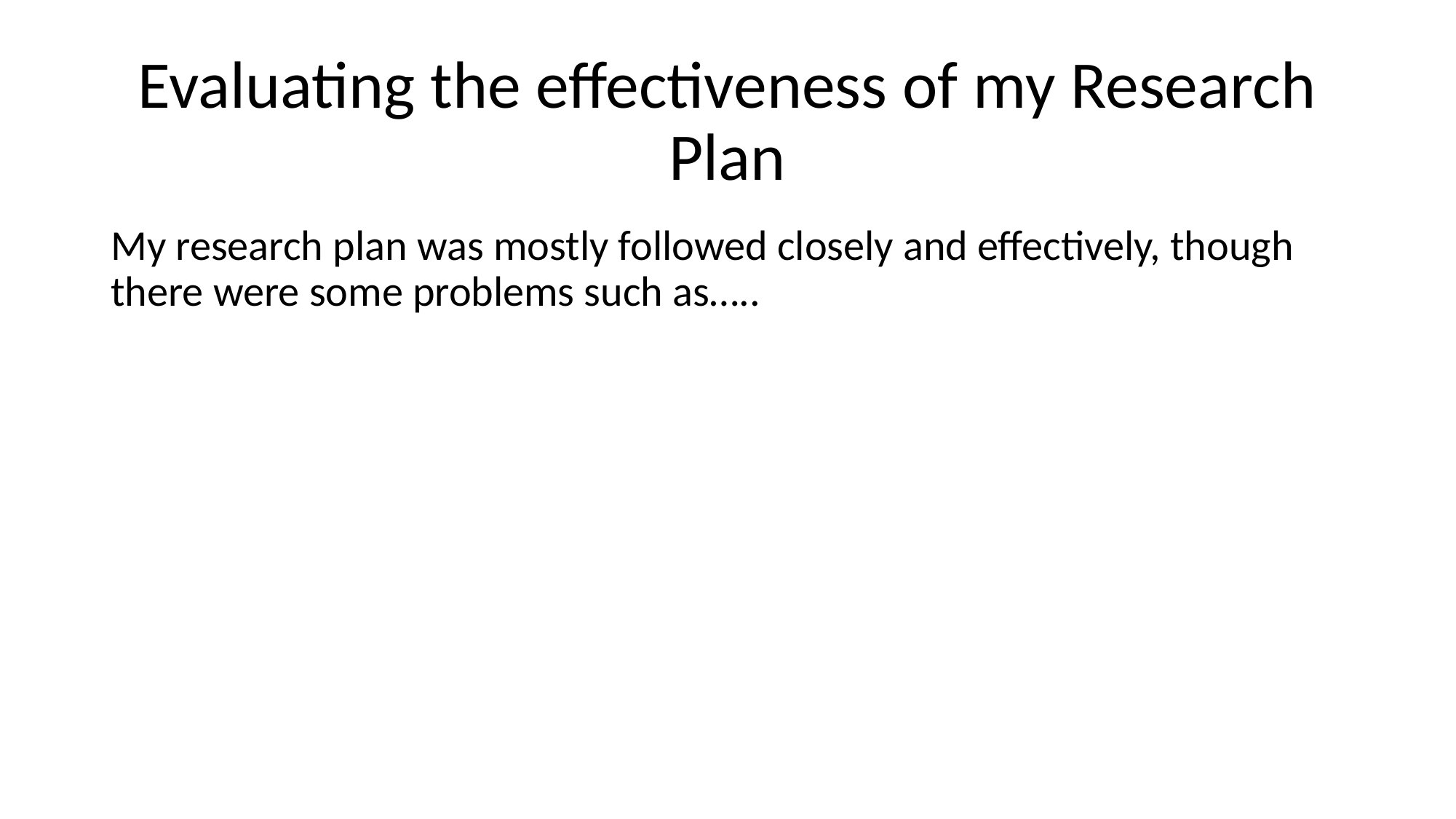

# Evaluating the effectiveness of my Research Plan
My research plan was mostly followed closely and effectively, though there were some problems such as…..